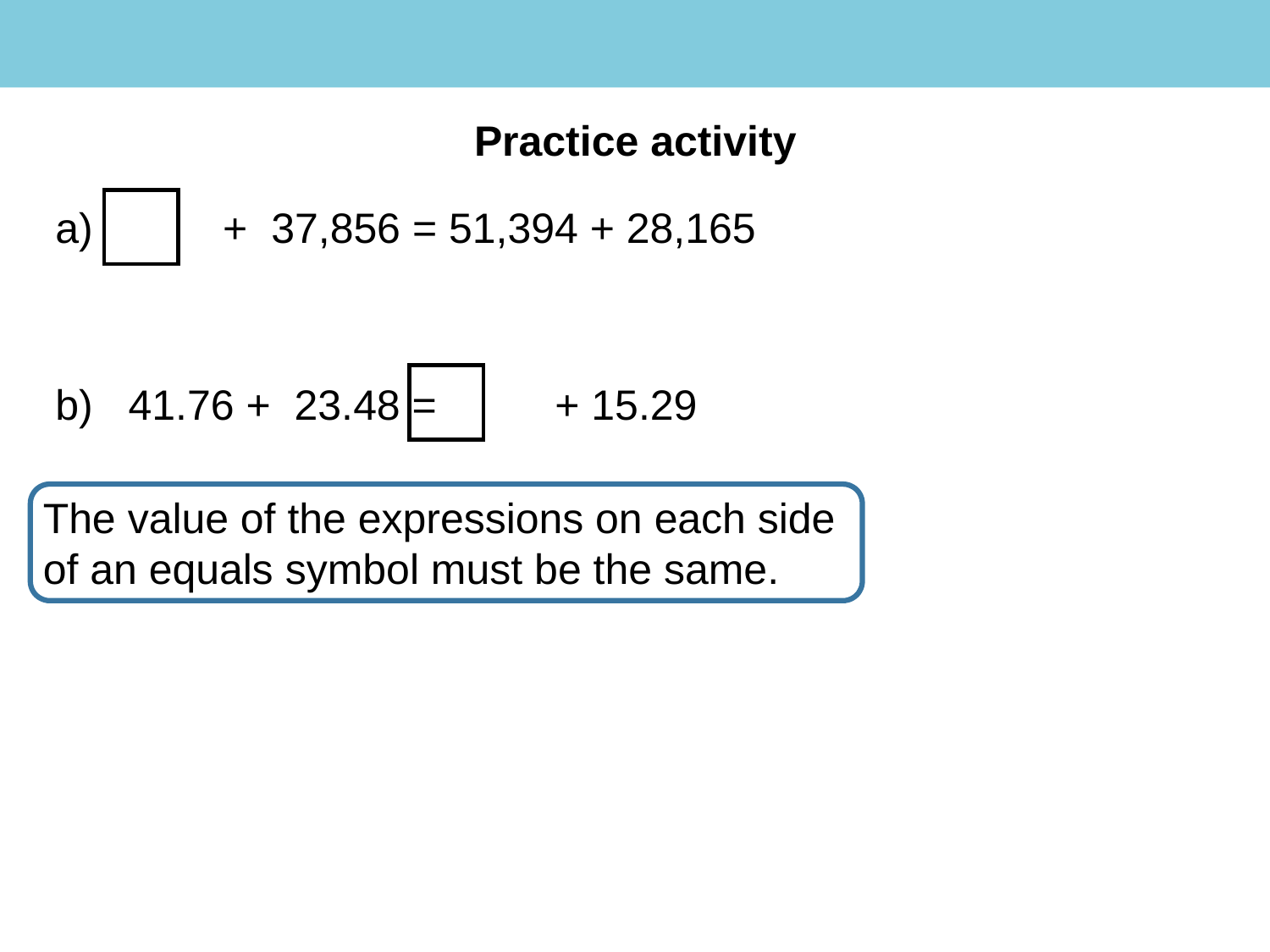

Practice activity

a)           +  37,856 = 51,394 + 28,165

b)   41.76 +  23.48 =          + 15.29

The value of the expressions on each side of an equals symbol must be the same.